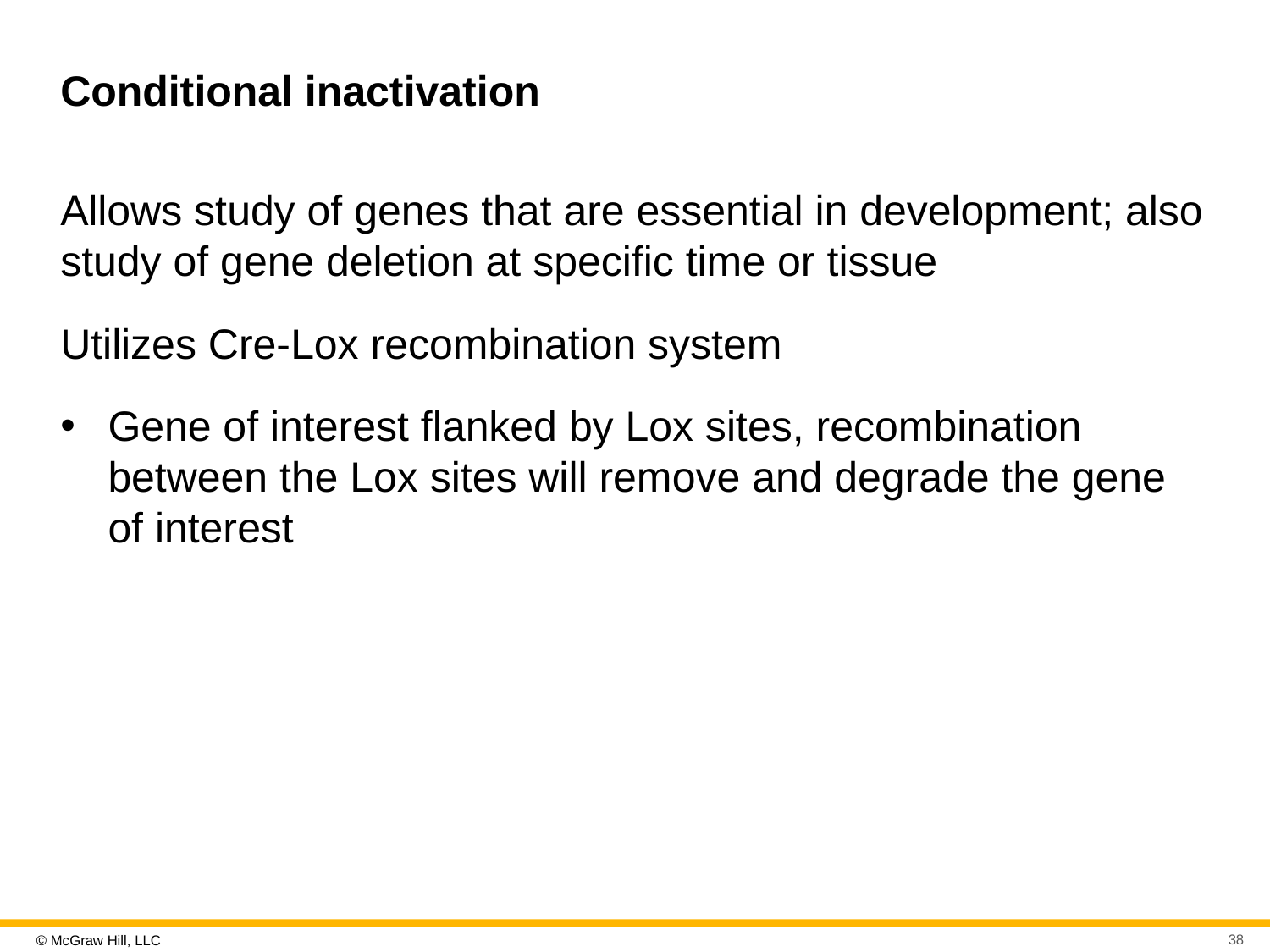

# Conditional inactivation
Allows study of genes that are essential in development; also study of gene deletion at specific time or tissue
Utilizes Cre-Lox recombination system
Gene of interest flanked by Lox sites, recombination between the Lox sites will remove and degrade the gene of interest
38